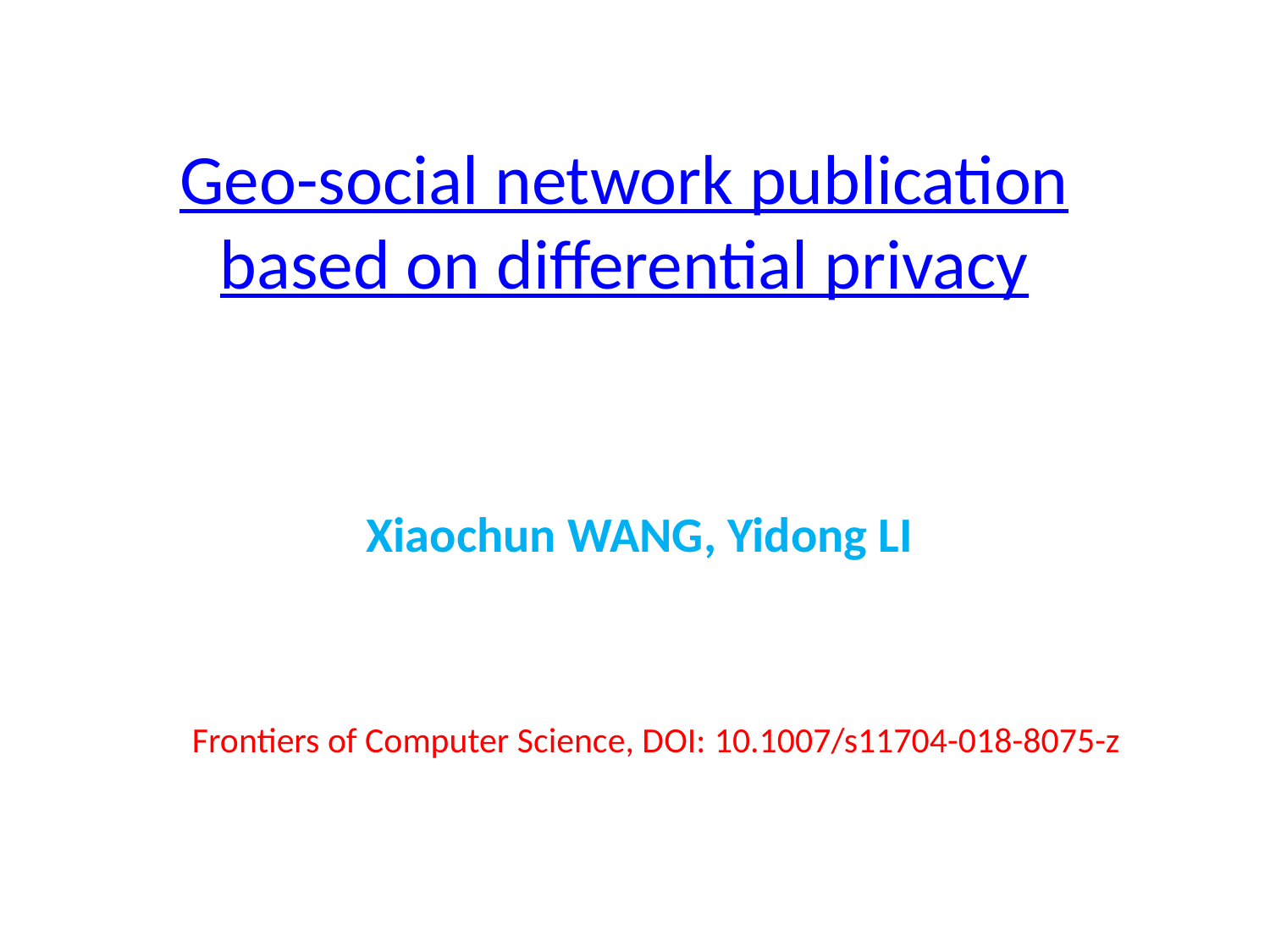

# Geo-social network publication based on differential privacy
Xiaochun WANG, Yidong LI
Frontiers of Computer Science, DOI: 10.1007/s11704-018-8075-z